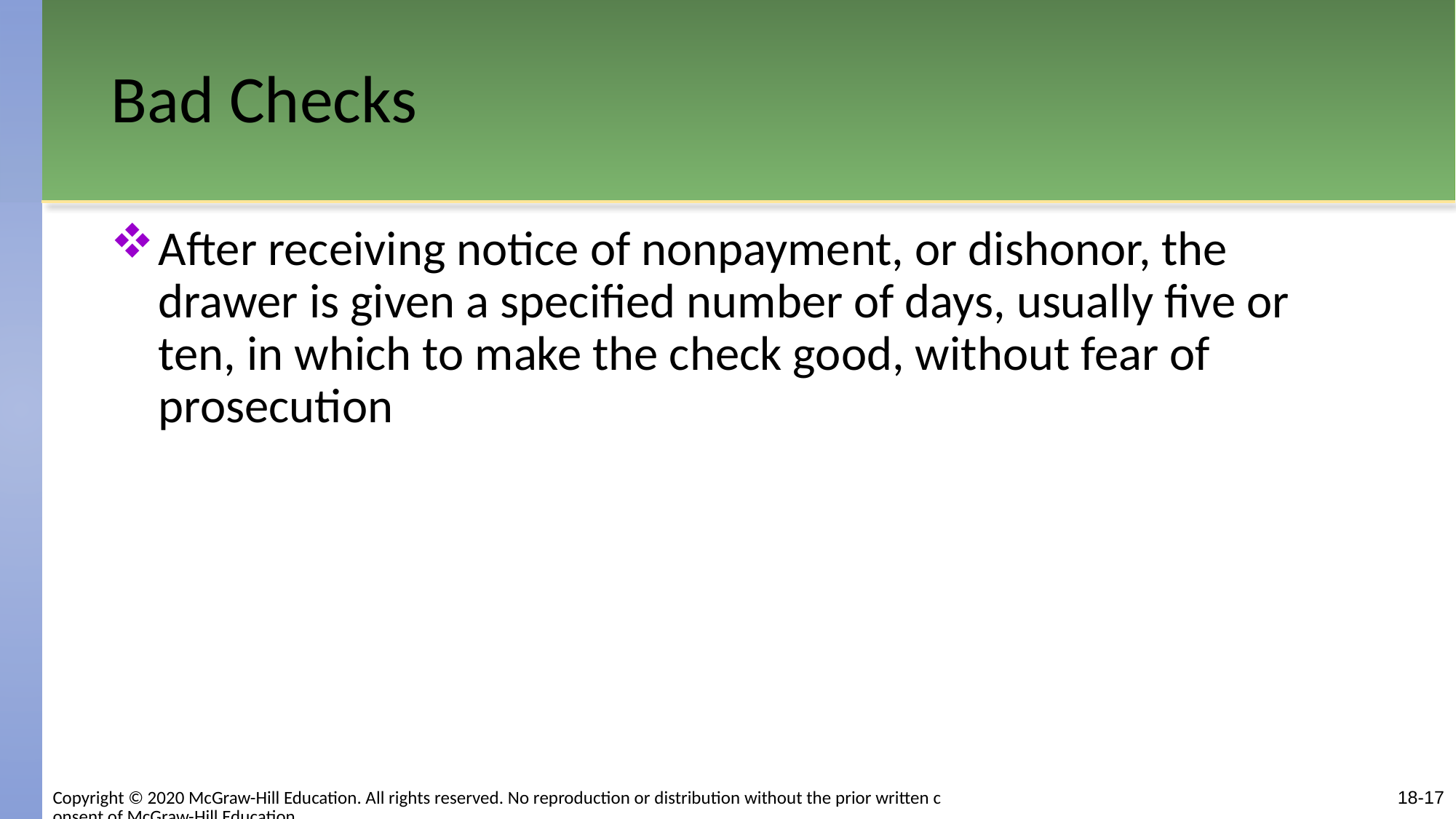

# Bad Checks
After receiving notice of nonpayment, or dishonor, the drawer is given a specified number of days, usually five or ten, in which to make the check good, without fear of prosecution
Copyright © 2020 McGraw-Hill Education. All rights reserved. No reproduction or distribution without the prior written consent of McGraw-Hill Education.
18-17